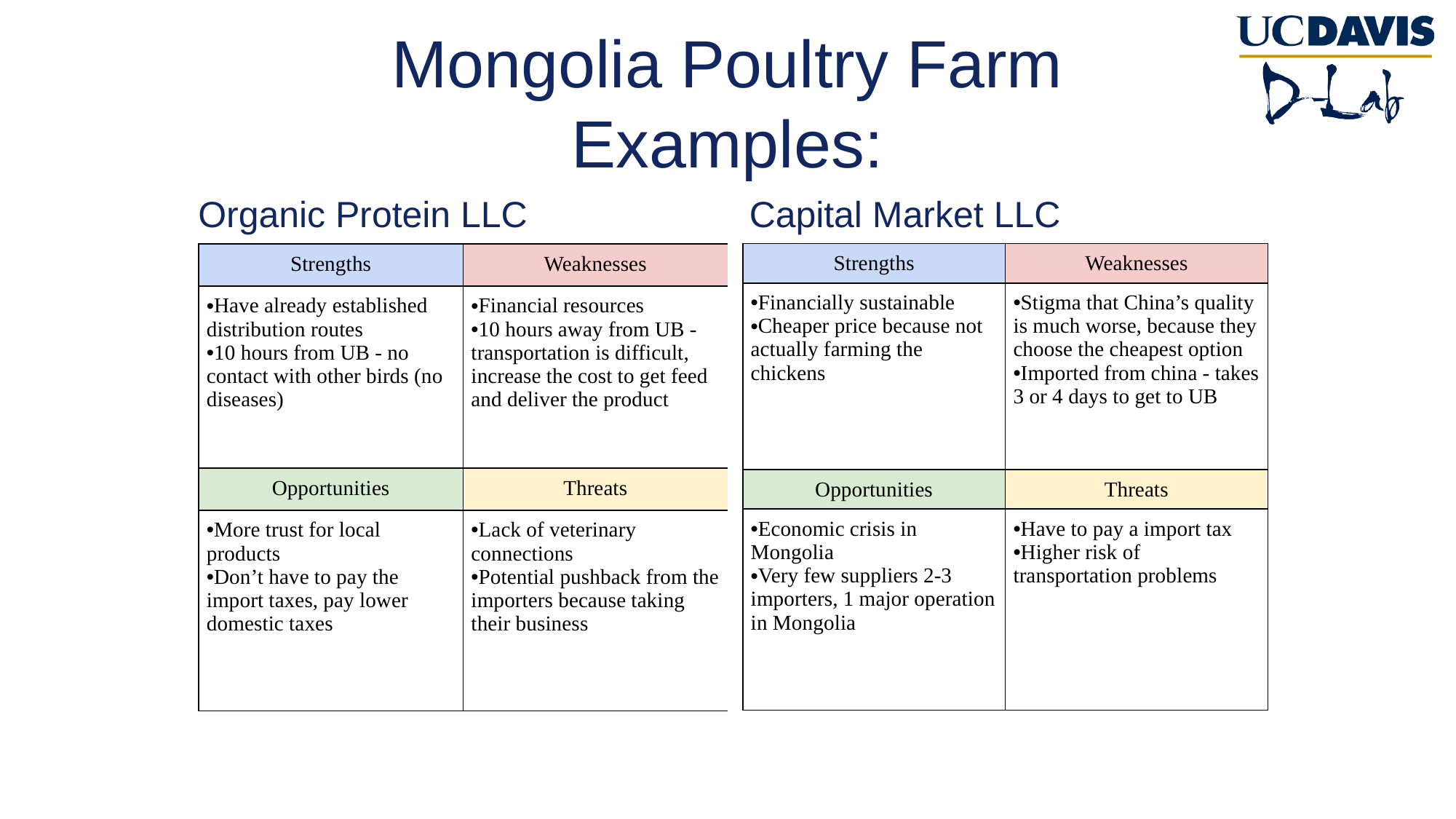

# Mongolia Poultry Farm Examples:
Organic Protein LLC

Capital Market LLC

| Strengths | Weaknesses |
| --- | --- |
| Financially sustainable Cheaper price because not actually farming the chickens | Stigma that China’s quality is much worse, because they choose the cheapest option Imported from china - takes 3 or 4 days to get to UB |
| Opportunities | Threats |
| Economic crisis in Mongolia Very few suppliers 2-3 importers, 1 major operation in Mongolia | Have to pay a import tax Higher risk of transportation problems |
| Strengths | Weaknesses |
| --- | --- |
| Have already established distribution routes 10 hours from UB - no contact with other birds (no diseases) | Financial resources 10 hours away from UB - transportation is difficult, increase the cost to get feed and deliver the product |
| Opportunities | Threats |
| More trust for local products Don’t have to pay the import taxes, pay lower domestic taxes | Lack of veterinary connections Potential pushback from the importers because taking their business |